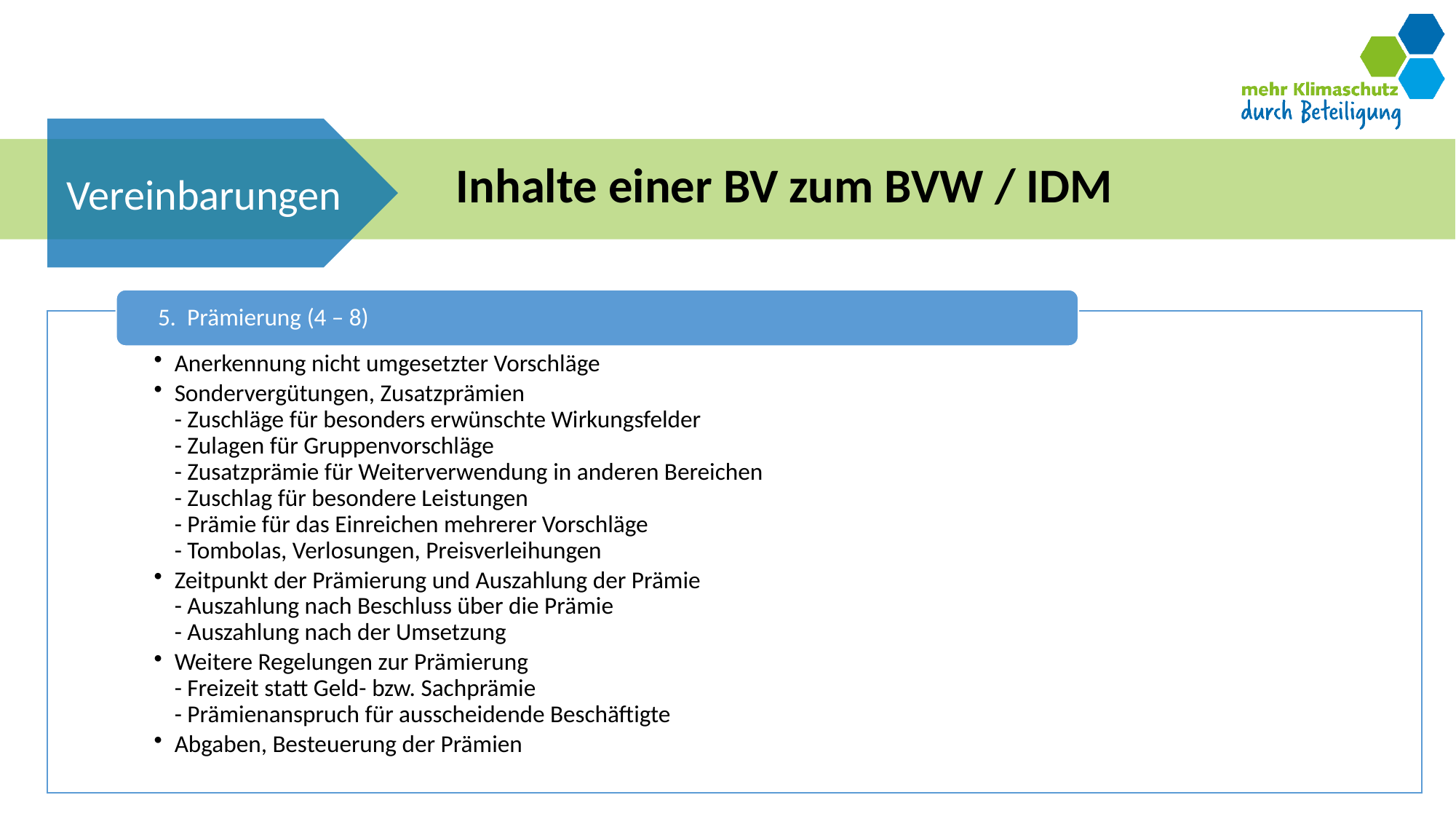

# Inhalte einer BV zum BVW / IDM
Vereinbarungen
Anerkennung nicht umgesetzter Vorschläge
Sondervergütungen, Zusatzprämien
- Zuschläge für besonders erwünschte Wirkungsfelder
- Zulagen für Gruppenvorschläge
- Zusatzprämie für Weiterverwendung in anderen Bereichen
- Zuschlag für besondere Leistungen
- Prämie für das Einreichen mehrerer Vorschläge
- Tombolas, Verlosungen, Preisverleihungen
Zeitpunkt der Prämierung und Auszahlung der Prämie
- Auszahlung nach Beschluss über die Prämie
- Auszahlung nach der Umsetzung
Weitere Regelungen zur Prämierung
- Freizeit statt Geld- bzw. Sachprämie
- Prämienanspruch für ausscheidende Beschäftigte
Abgaben, Besteuerung der Prämien
5.  Prämierung (4 – 8)